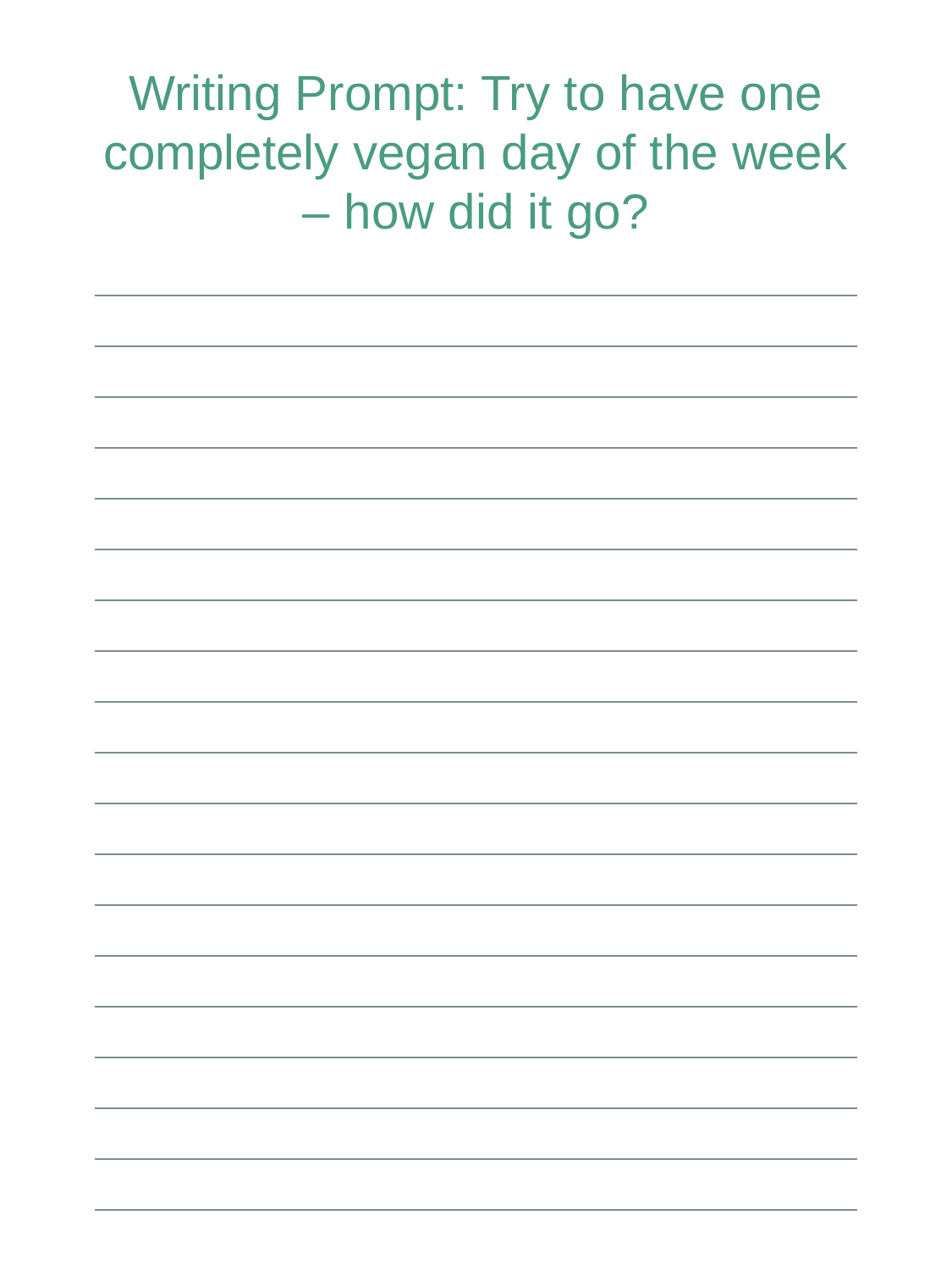

Writing Prompt: Try to have one completely vegan day of the week – how did it go?
|  |
| --- |
|  |
|  |
|  |
|  |
|  |
|  |
|  |
|  |
|  |
|  |
|  |
|  |
|  |
|  |
|  |
|  |
|  |